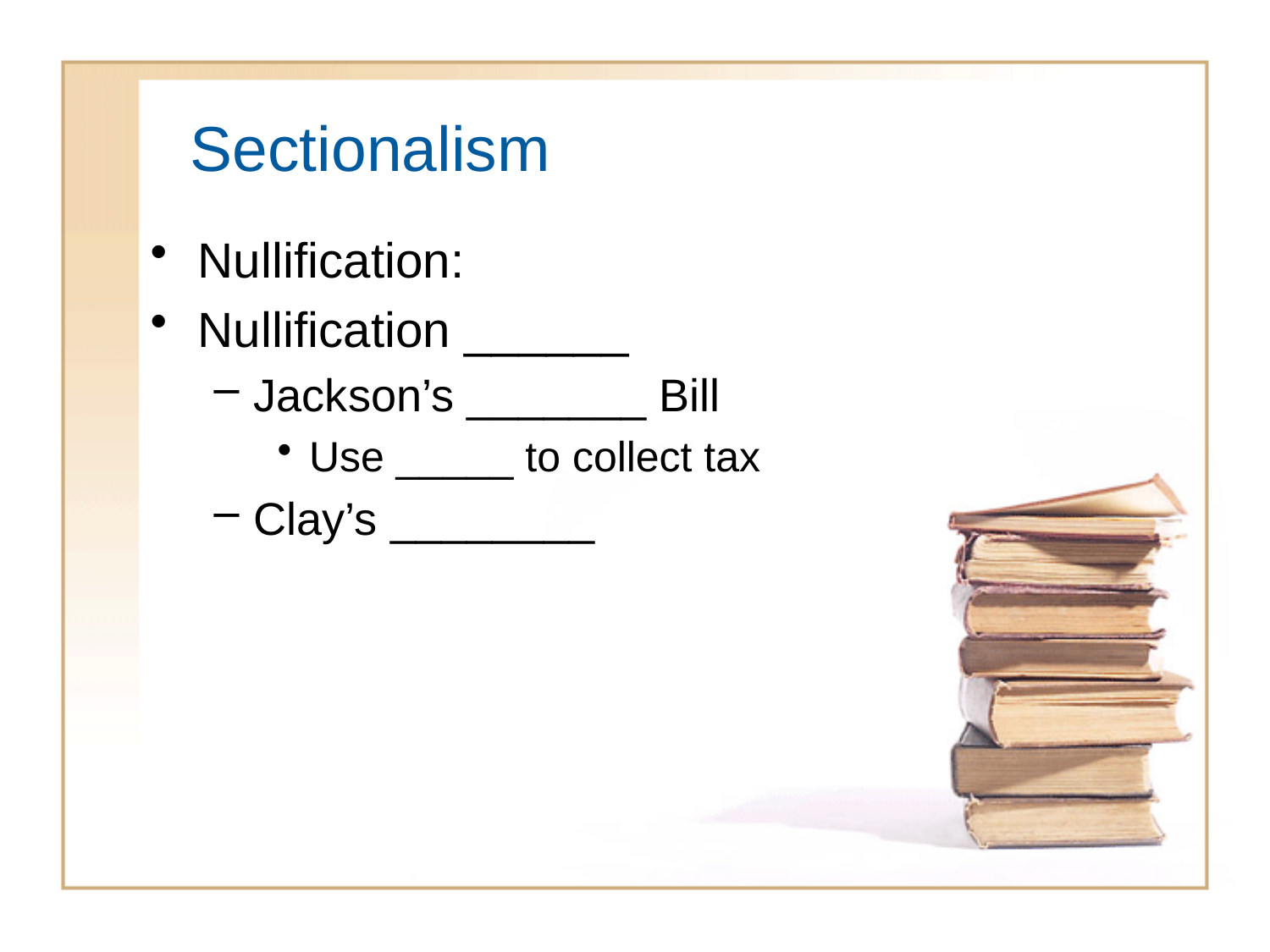

# Sectionalism
Nullification:
Nullification ______
Jackson’s _______ Bill
Use _____ to collect tax
Clay’s ________